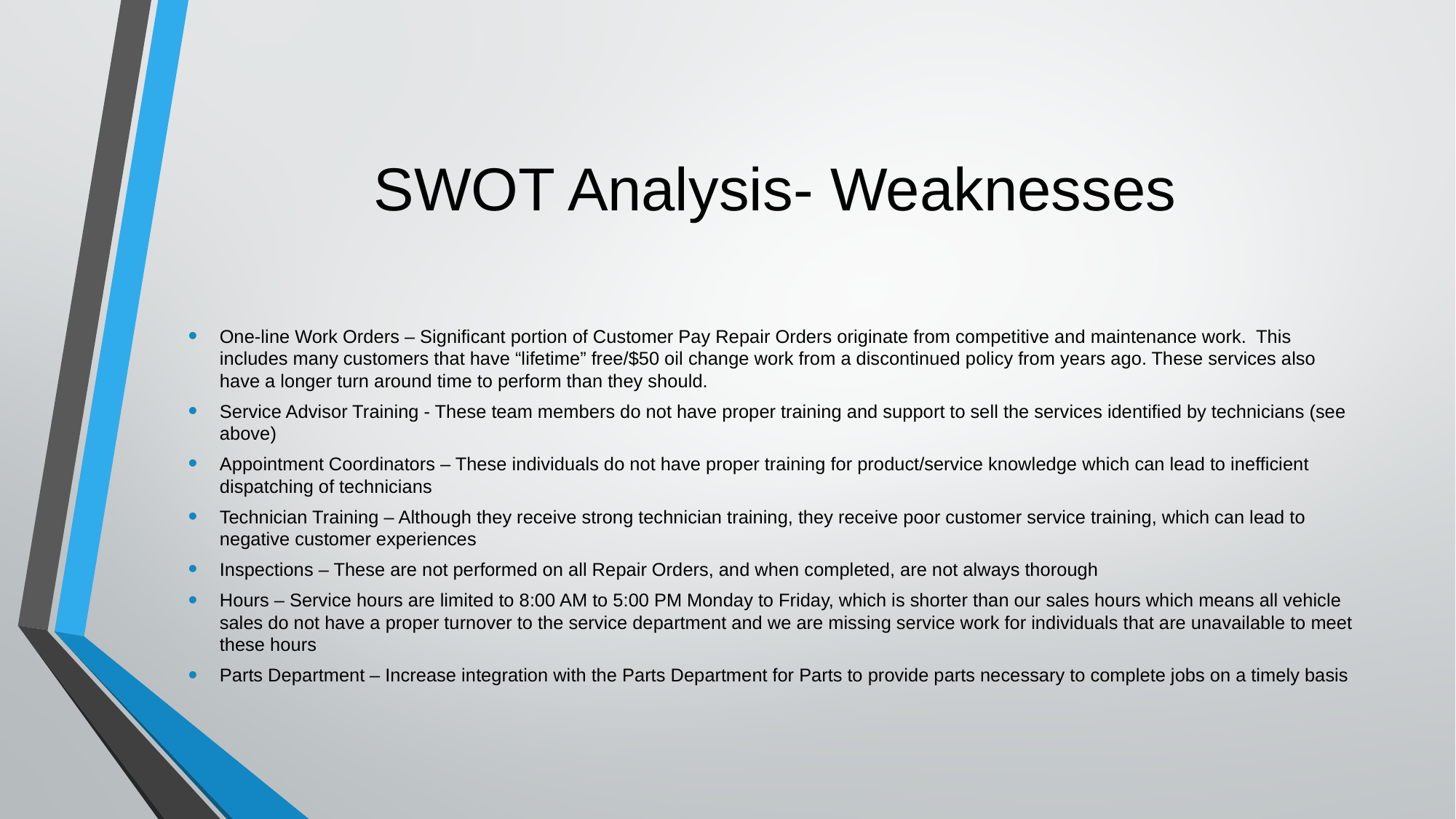

# SWOT Analysis- Weaknesses
One-line Work Orders – Significant portion of Customer Pay Repair Orders originate from competitive and maintenance work.  This includes many customers that have “lifetime” free/$50 oil change work from a discontinued policy from years ago. These services also have a longer turn around time to perform than they should.
Service Advisor Training - These team members do not have proper training and support to sell the services identified by technicians (see above)
Appointment Coordinators – These individuals do not have proper training for product/service knowledge which can lead to inefficient dispatching of technicians
Technician Training – Although they receive strong technician training, they receive poor customer service training, which can lead to negative customer experiences
Inspections – These are not performed on all Repair Orders, and when completed, are not always thorough
Hours – Service hours are limited to 8:00 AM to 5:00 PM Monday to Friday, which is shorter than our sales hours which means all vehicle sales do not have a proper turnover to the service department and we are missing service work for individuals that are unavailable to meet these hours
Parts Department – Increase integration with the Parts Department for Parts to provide parts necessary to complete jobs on a timely basis